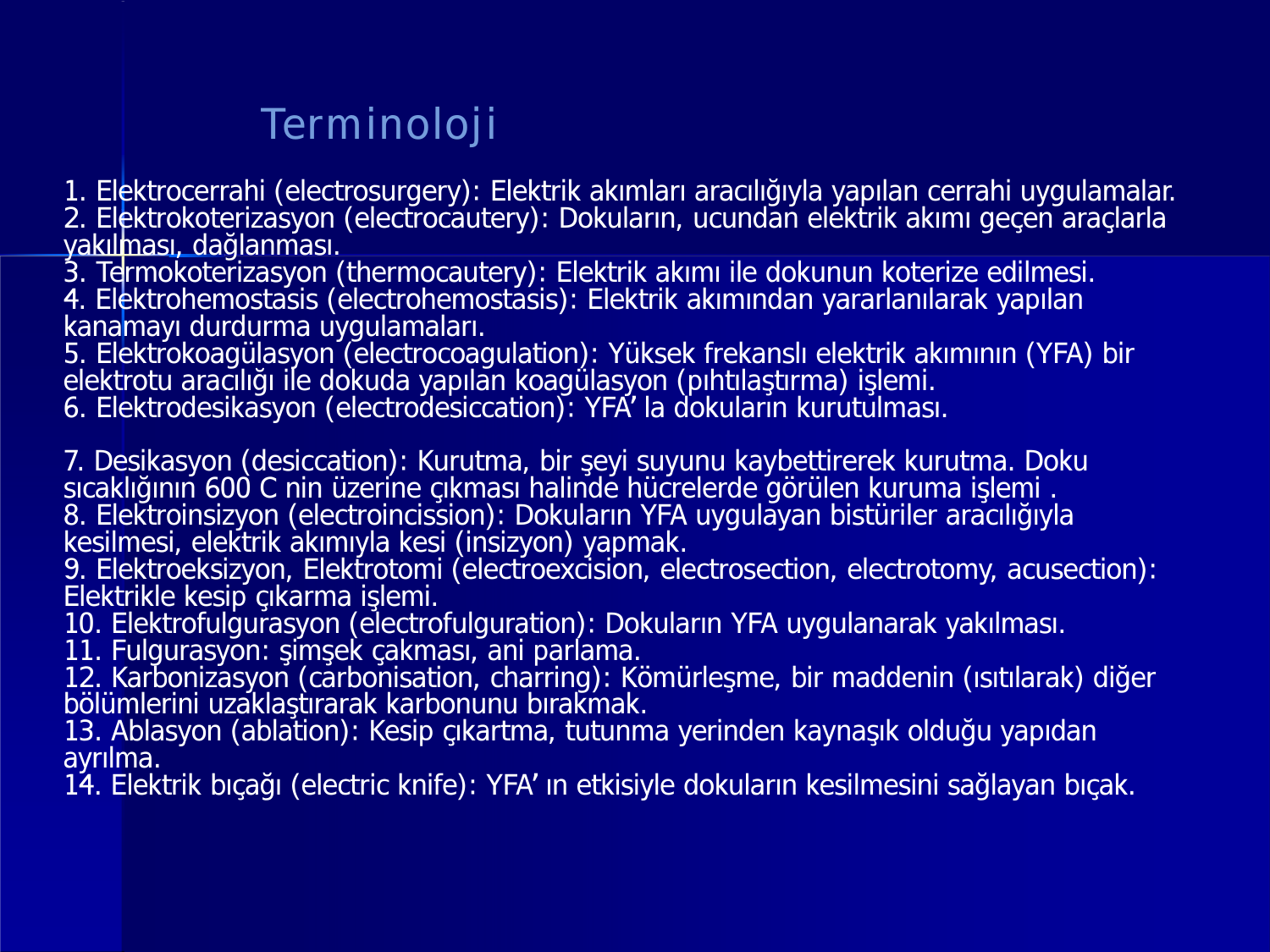

# Terminoloji
1. Elektrocerrahi (electrosurgery): Elektrik akımları aracılığıyla yapılan cerrahi uygulamalar.
2. Elektrokoterizasyon (electrocautery): Dokuların, ucundan elektrik akımı geçen araçlarla yakılması, dağlanması.
3. Termokoterizasyon (thermocautery): Elektrik akımı ile dokunun koterize edilmesi.
4. Elektrohemostasis (electrohemostasis): Elektrik akımından yararlanılarak yapılan kanamayı durdurma uygulamaları.
5. Elektrokoagülasyon (electrocoagulation): Yüksek frekanslı elektrik akımının (YFA) bir elektrotu aracılığı ile dokuda yapılan koagülasyon (pıhtılaştırma) işlemi.
6. Elektrodesikasyon (electrodesiccation): YFA’ la dokuların kurutulması.

7. Desikasyon (desiccation): Kurutma, bir şeyi suyunu kaybettirerek kurutma. Doku sıcaklığının 600 C nin üzerine çıkması halinde hücrelerde görülen kuruma işlemi .
8. Elektroinsizyon (electroincission): Dokuların YFA uygulayan bistüriler aracılığıyla kesilmesi, elektrik akımıyla kesi (insizyon) yapmak.
9. Elektroeksizyon, Elektrotomi (electroexcision, electrosection, electrotomy, acusection): Elektrikle kesip çıkarma işlemi.
10. Elektrofulgurasyon (electrofulguration): Dokuların YFA uygulanarak yakılması.
11. Fulgurasyon: şimşek çakması, ani parlama.
12. Karbonizasyon (carbonisation, charring): Kömürleşme, bir maddenin (ısıtılarak) diğer bölümlerini uzaklaştırarak karbonunu bırakmak.
13. Ablasyon (ablation): Kesip çıkartma, tutunma yerinden kaynaşık olduğu yapıdan ayrılma.
14. Elektrik bıçağı (electric knife): YFA’ ın etkisiyle dokuların kesilmesini sağlayan bıçak.